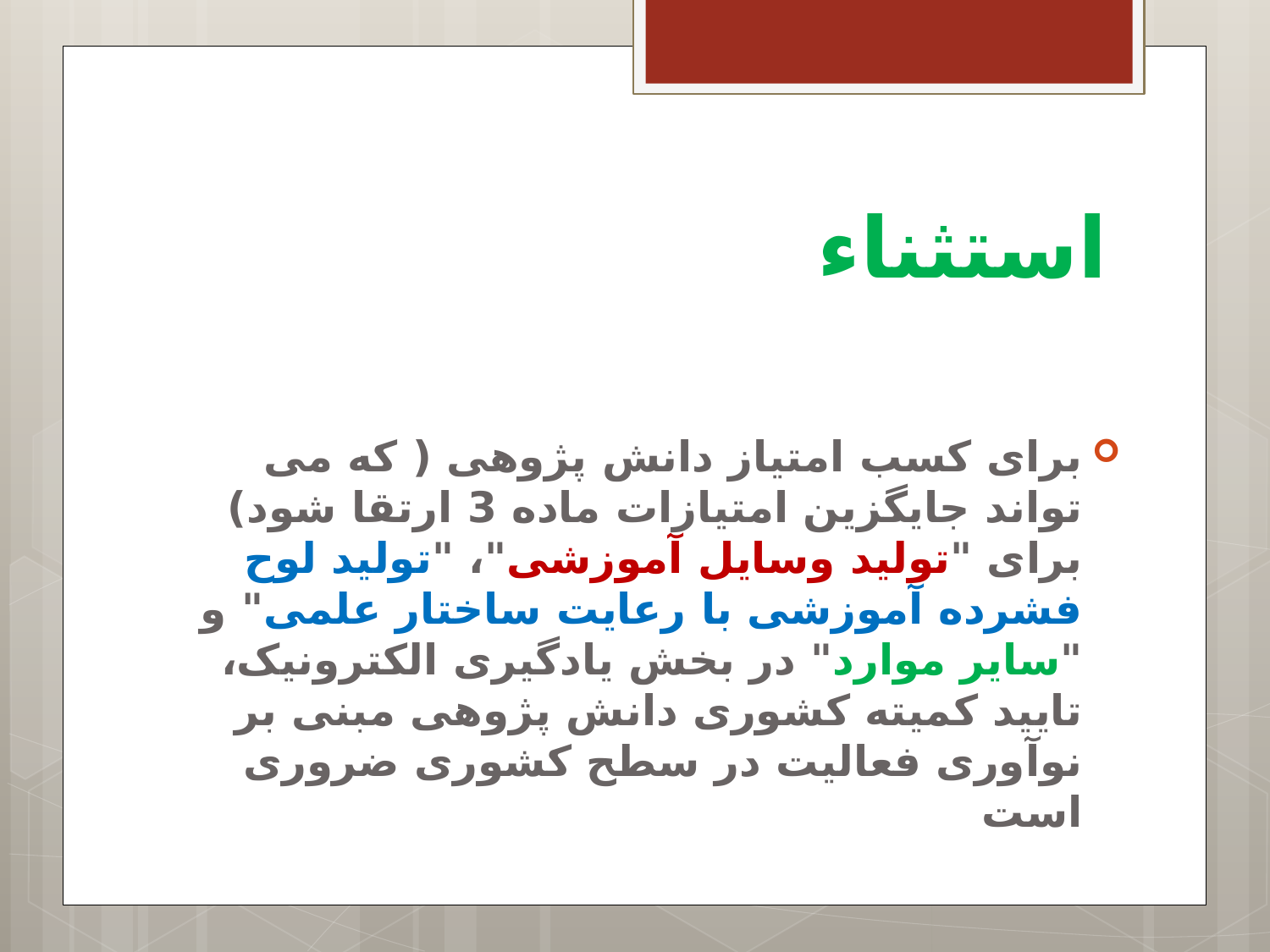

# استثناء
برای کسب امتیاز دانش پژوهی ( که می تواند جایگزین امتیازات ماده 3 ارتقا شود) برای "تولید وسایل آموزشی"، "تولید لوح فشرده آموزشی با رعایت ساختار علمی" و "سایر موارد" در بخش یادگیری الکترونیک، تایید کمیته کشوری دانش پژوهی مبنی بر نوآوری فعالیت در سطح کشوری ضروری است